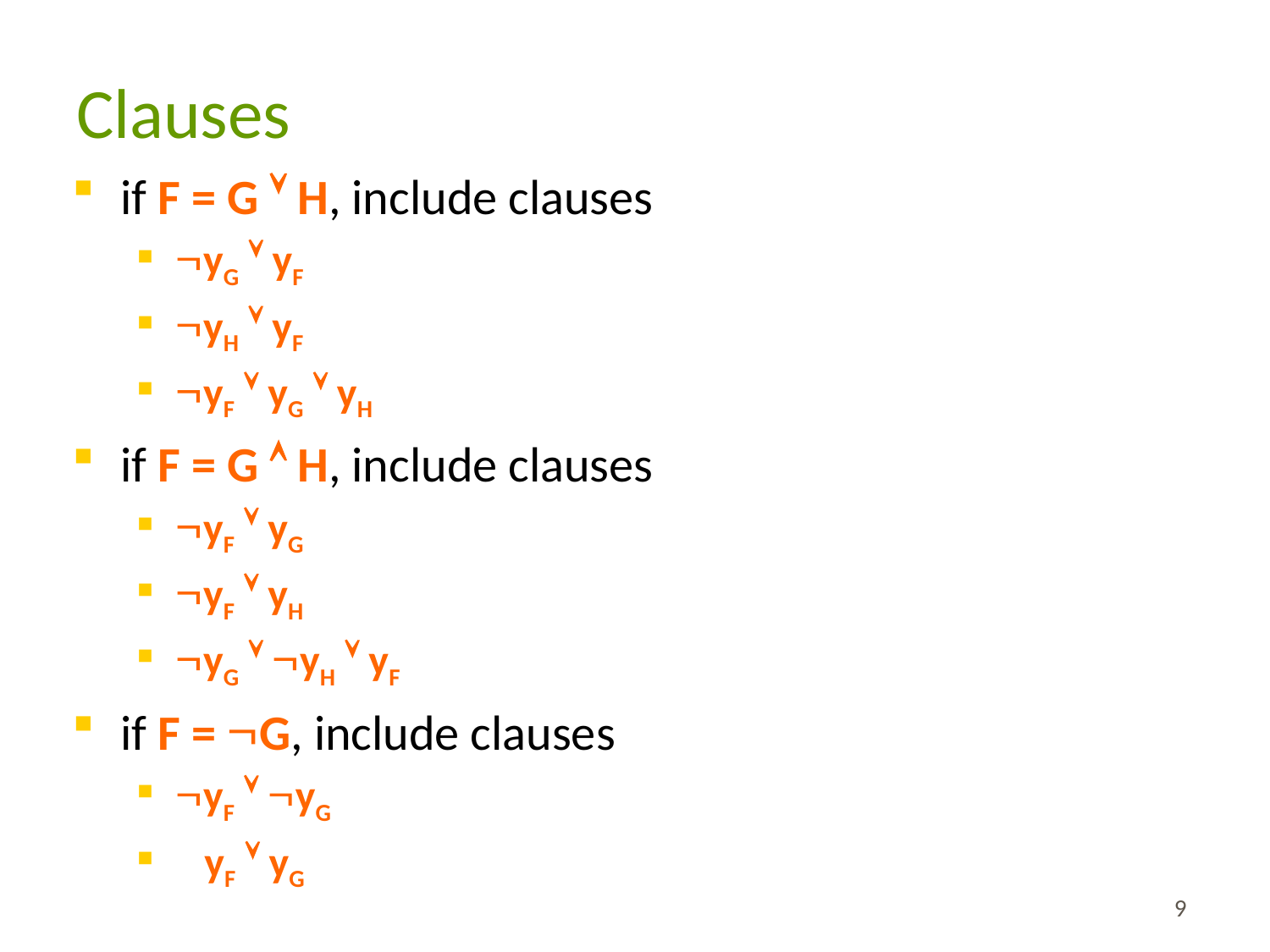

# Clauses
if F = G ∨ H, include clauses
¬yG ∨ yF
¬yH ∨ yF
¬yF ∨ yG ∨ yH
if F = G ∧ H, include clauses
¬yF ∨ yG
¬yF ∨ yH
¬yG ∨ ¬yH ∨ yF
if F = ¬G, include clauses
¬yF ∨ ¬yG
   yF ∨ yG
9